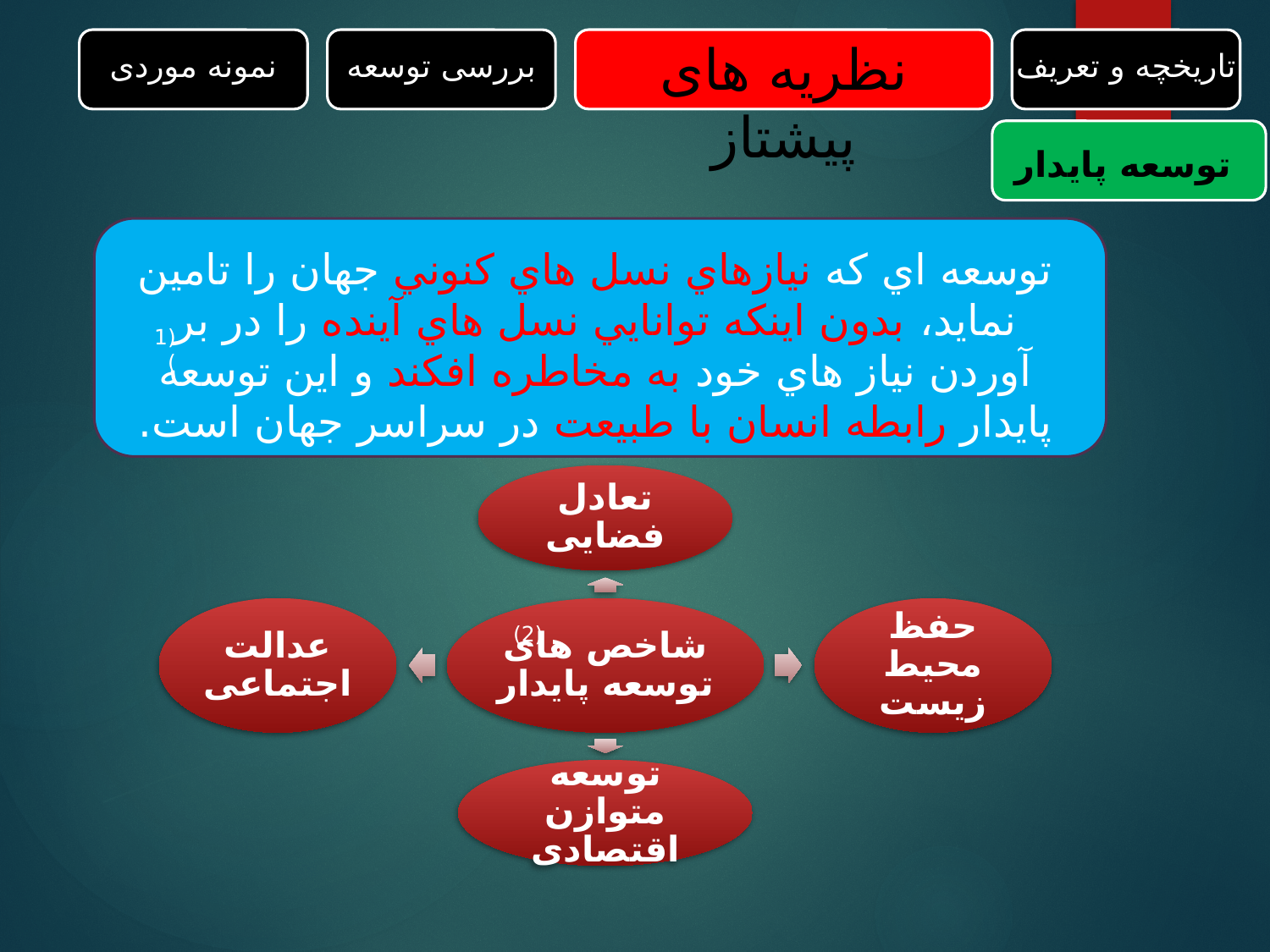

نظریه های پیشتاز

نمونه موردی
بررسی توسعه
تاریخچه و تعریف

توسعه پایدار

توسعه اي كه نيازهاي نسل هاي كنوني جهان را تامين نمايد، بدون اينكه توانايي نسل هاي آينده را در بر آوردن نياز هاي خود به مخاطره افكند و اين توسعه پايدار رابطه انسان با طبيعت در سراسر جهان است.
(1)
شاخص های توسعه پایدار

تعادل فضایی

حفظ محیط زیست

توسعه متوازن اقتصادی

عدالت اجتماعی
(2)